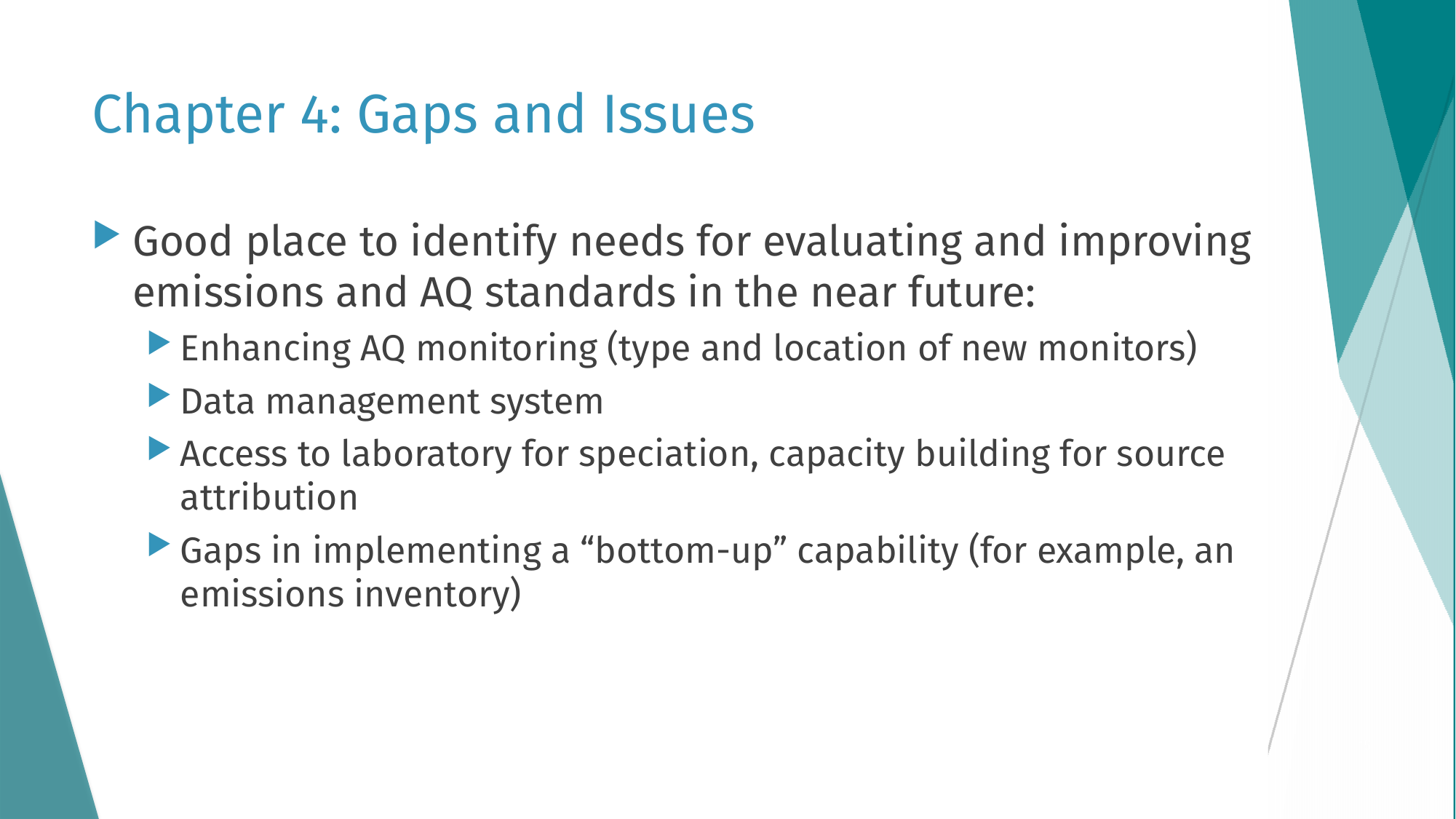

# Chapter 4: Gaps and Issues
Good place to identify needs for evaluating and improving emissions and AQ standards in the near future:
Enhancing AQ monitoring (type and location of new monitors)
Data management system
Access to laboratory for speciation, capacity building for source attribution
Gaps in implementing a “bottom-up” capability (for example, an emissions inventory)

15